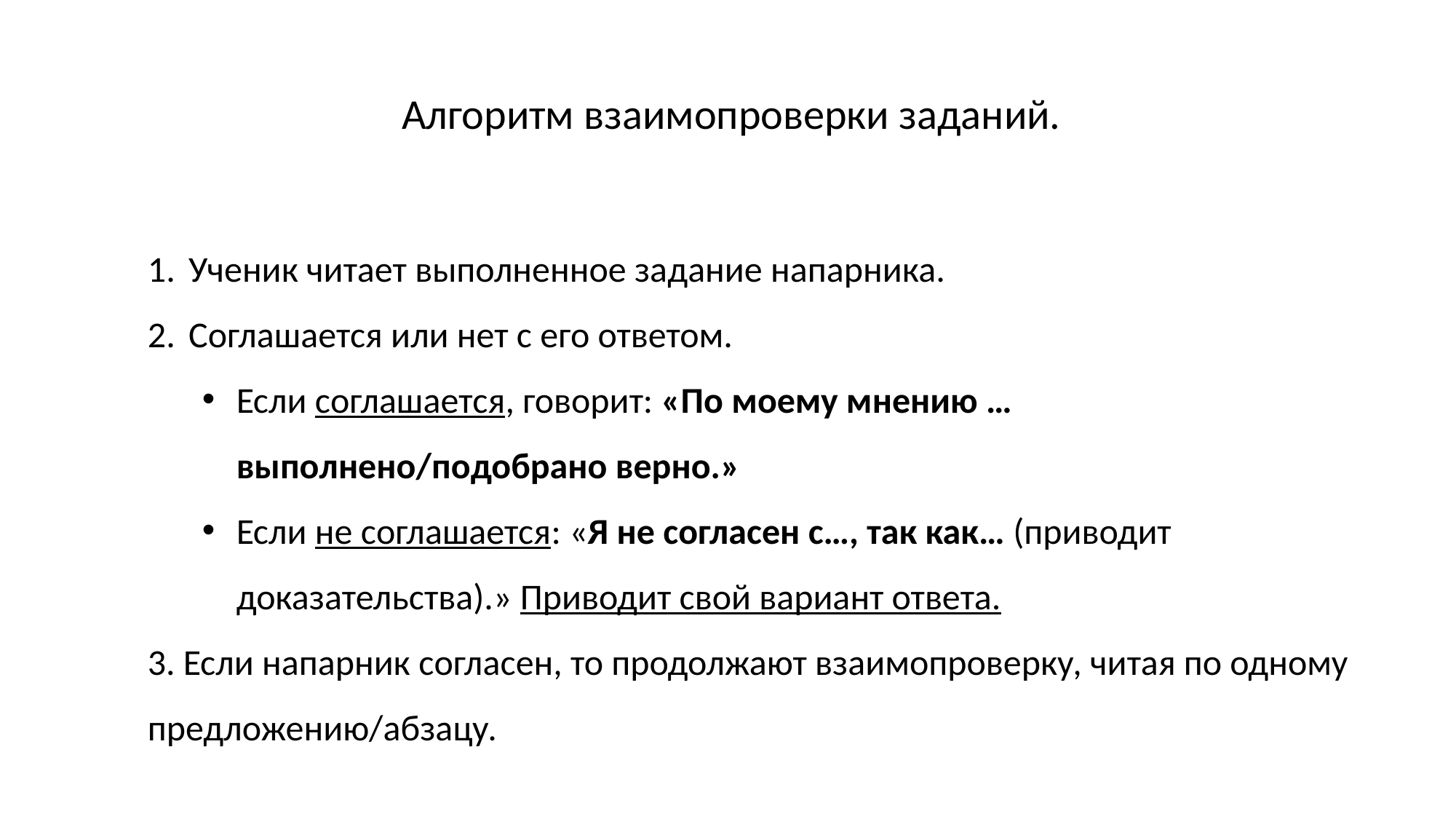

Алгоритм взаимопроверки заданий.
Ученик читает выполненное задание напарника.
Соглашается или нет с его ответом.
Если соглашается, говорит: «По моему мнению … выполнено/подобрано верно.»
Если не соглашается: «Я не согласен с…, так как… (приводит доказательства).» Приводит свой вариант ответа.
3. Если напарник согласен, то продолжают взаимопроверку, читая по одному предложению/абзацу.